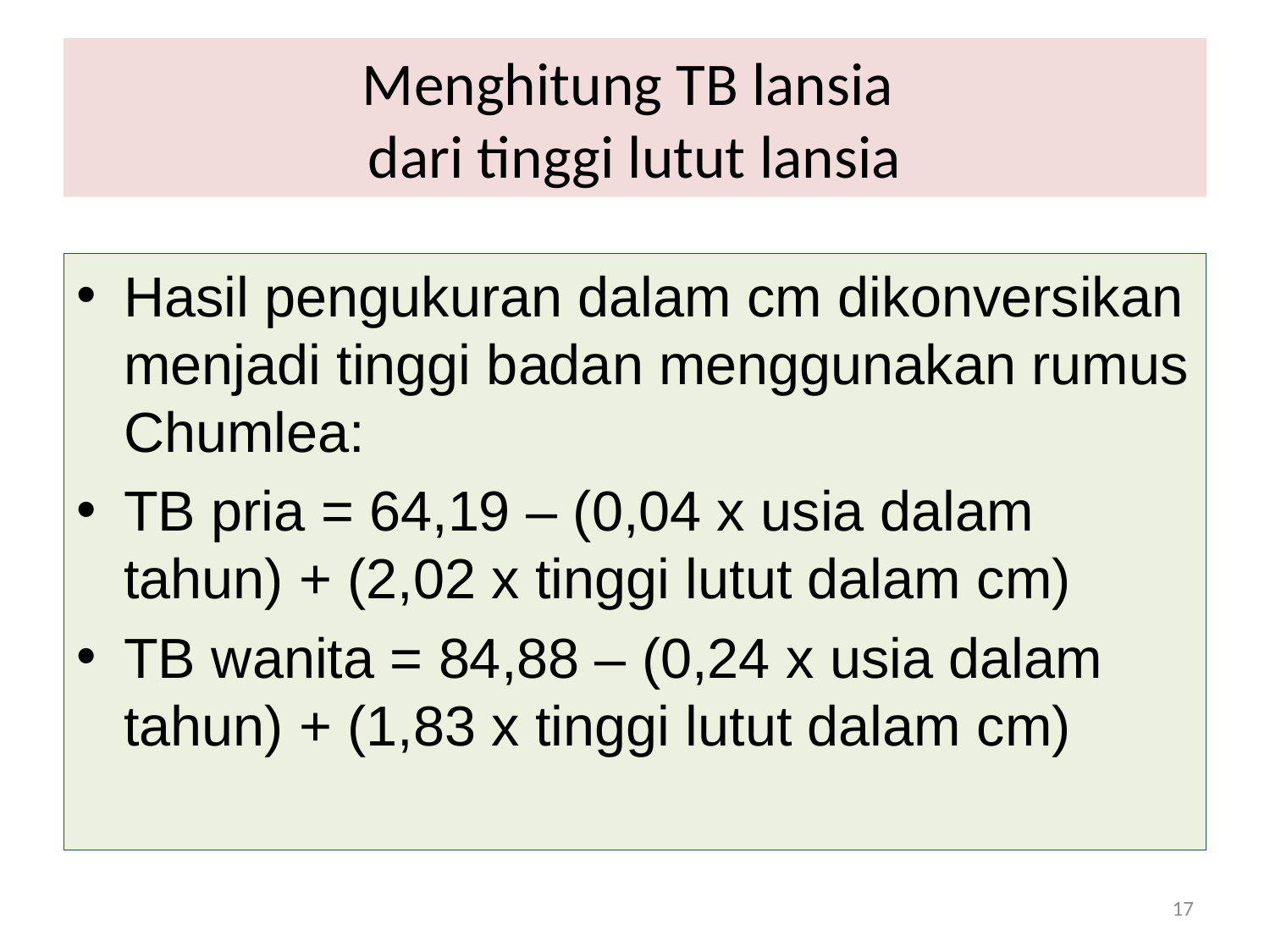

# Menghitung TB lansia dari tinggi lutut lansia
Hasil pengukuran dalam cm dikonversikan menjadi tinggi badan menggunakan rumus Chumlea:
TB pria = 64,19 – (0,04 x usia dalam tahun) + (2,02 x tinggi lutut dalam cm)
TB wanita = 84,88 – (0,24 x usia dalam tahun) + (1,83 x tinggi lutut dalam cm)

17